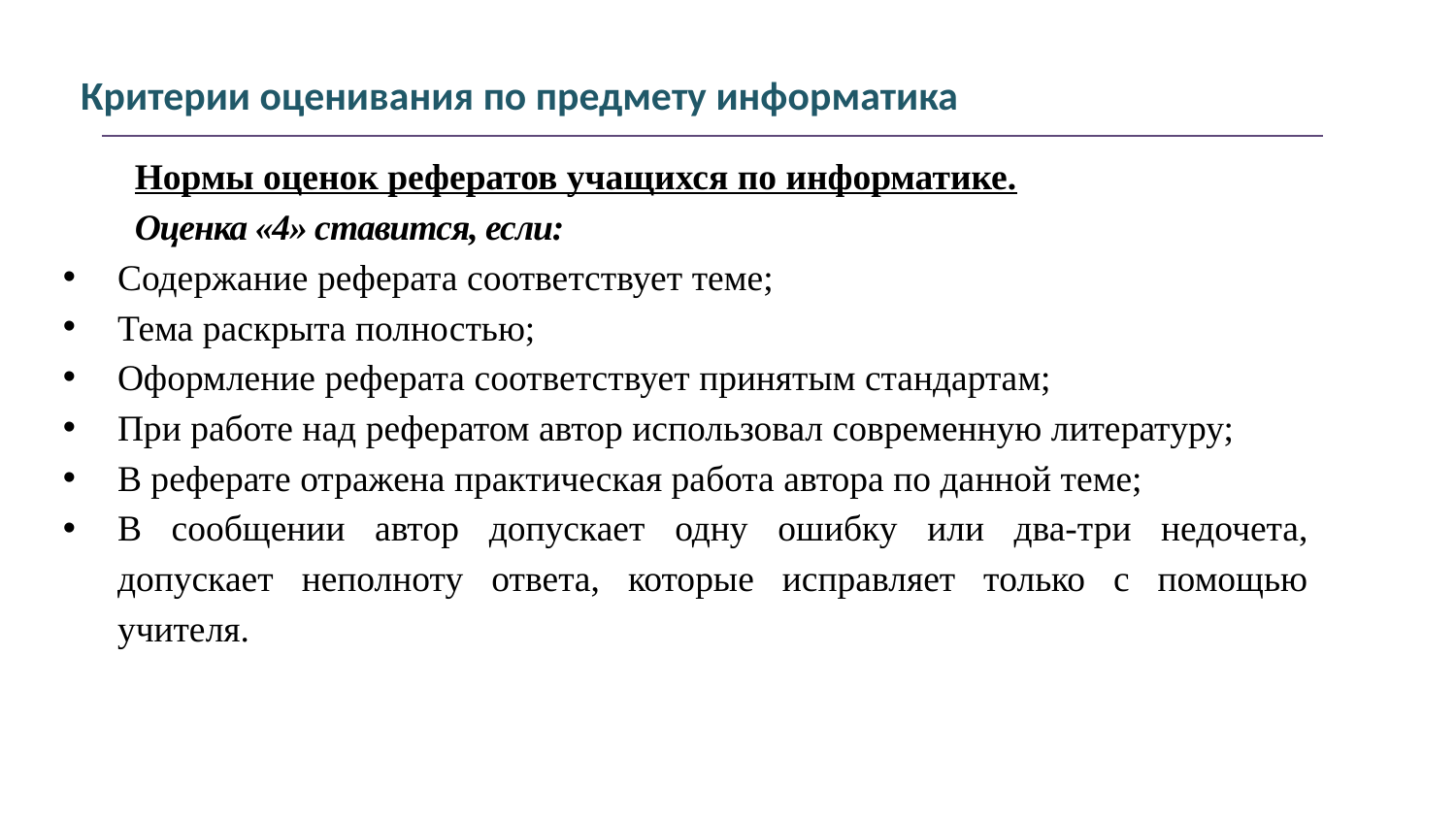

# Критерии оценивания по предмету информатика

Нормы оценок рефератов учащихся по информатике.
Оценка «4» ставится, если:
Содержание реферата соответствует теме;
Тема раскрыта полностью;
Оформление реферата соответствует принятым стандартам;
При работе над рефератом автор использовал современную литературу;
В реферате отражена практическая работа автора по данной теме;
В сообщении автор допускает одну ошибку или два-три недочета, допускает неполноту ответа, которые исправляет только с помощью учителя.